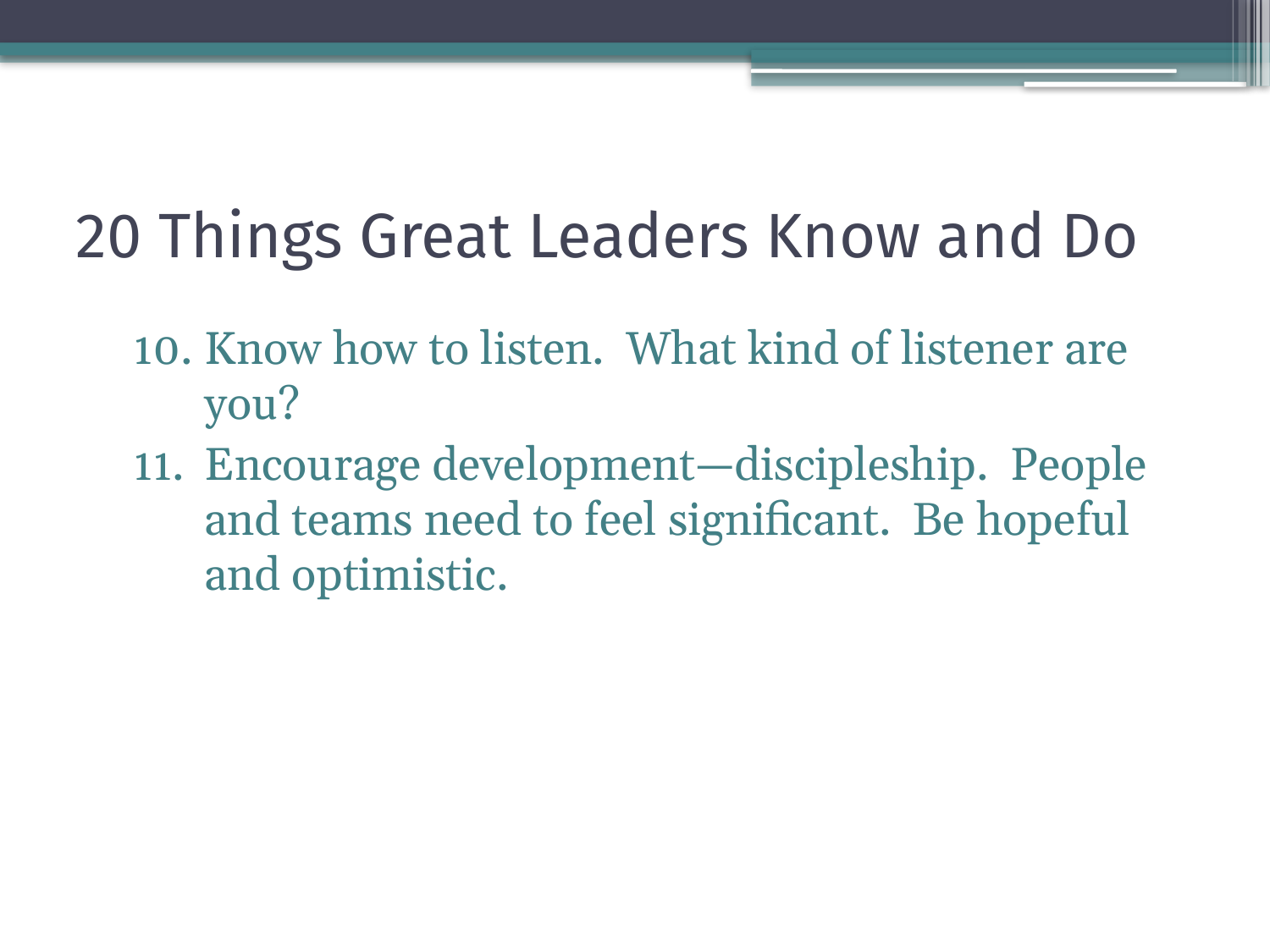

# 20 Things Great Leaders Know and Do
Know how to listen.  What kind of listener are you?
Encourage development—discipleship.  People and teams need to feel significant.  Be hopeful and optimistic.